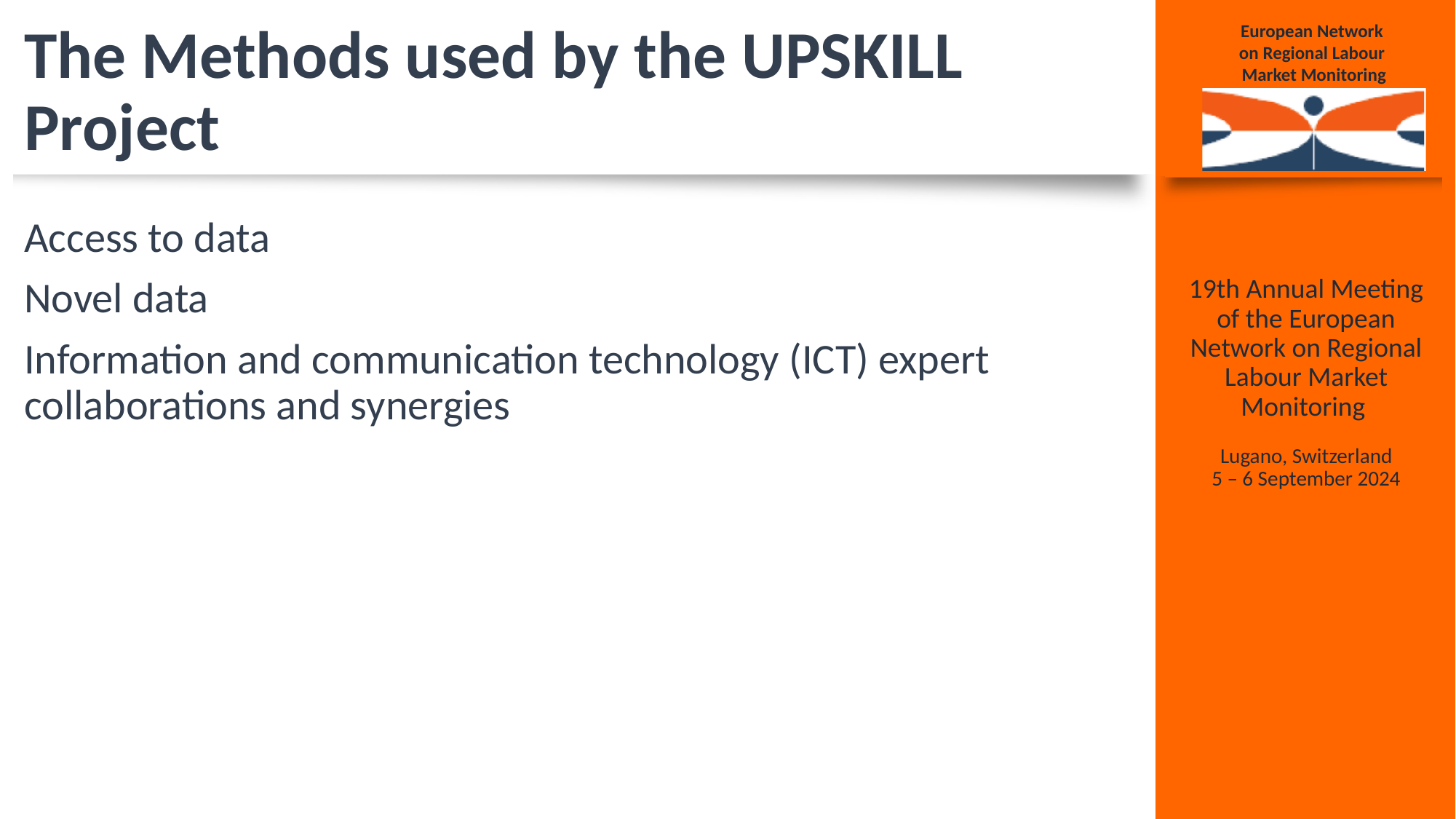

# The Methods used by the UPSKILL Project
Access to data
Novel data
Information and communication technology (ICT) expert collaborations and synergies